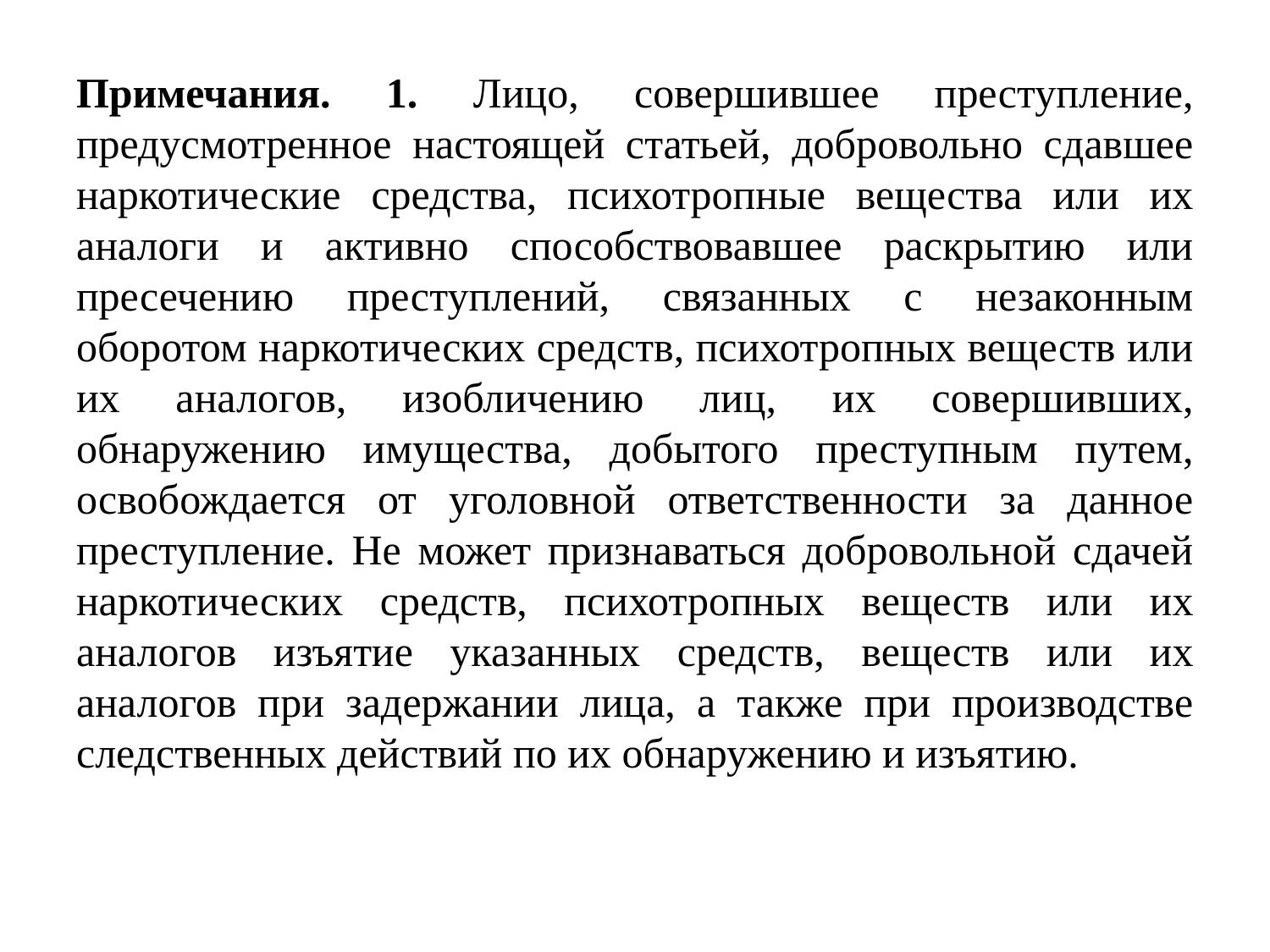

Примечания. 1. Лицо, совершившее преступление, предусмотренное настоящей статьей, добровольно сдавшее наркотические средства, психотропные вещества или их аналоги и активно способствовавшее раскрытию или пресечению преступлений, связанных с незаконным оборотом наркотических средств, психотропных веществ или их аналогов, изобличению лиц, их совершивших, обнаружению имущества, добытого преступным путем, освобождается от уголовной ответственности за данное преступление. Не может признаваться добровольной сдачей наркотических средств, психотропных веществ или их аналогов изъятие указанных средств, веществ или их аналогов при задержании лица, а также при производстве следственных действий по их обнаружению и изъятию.